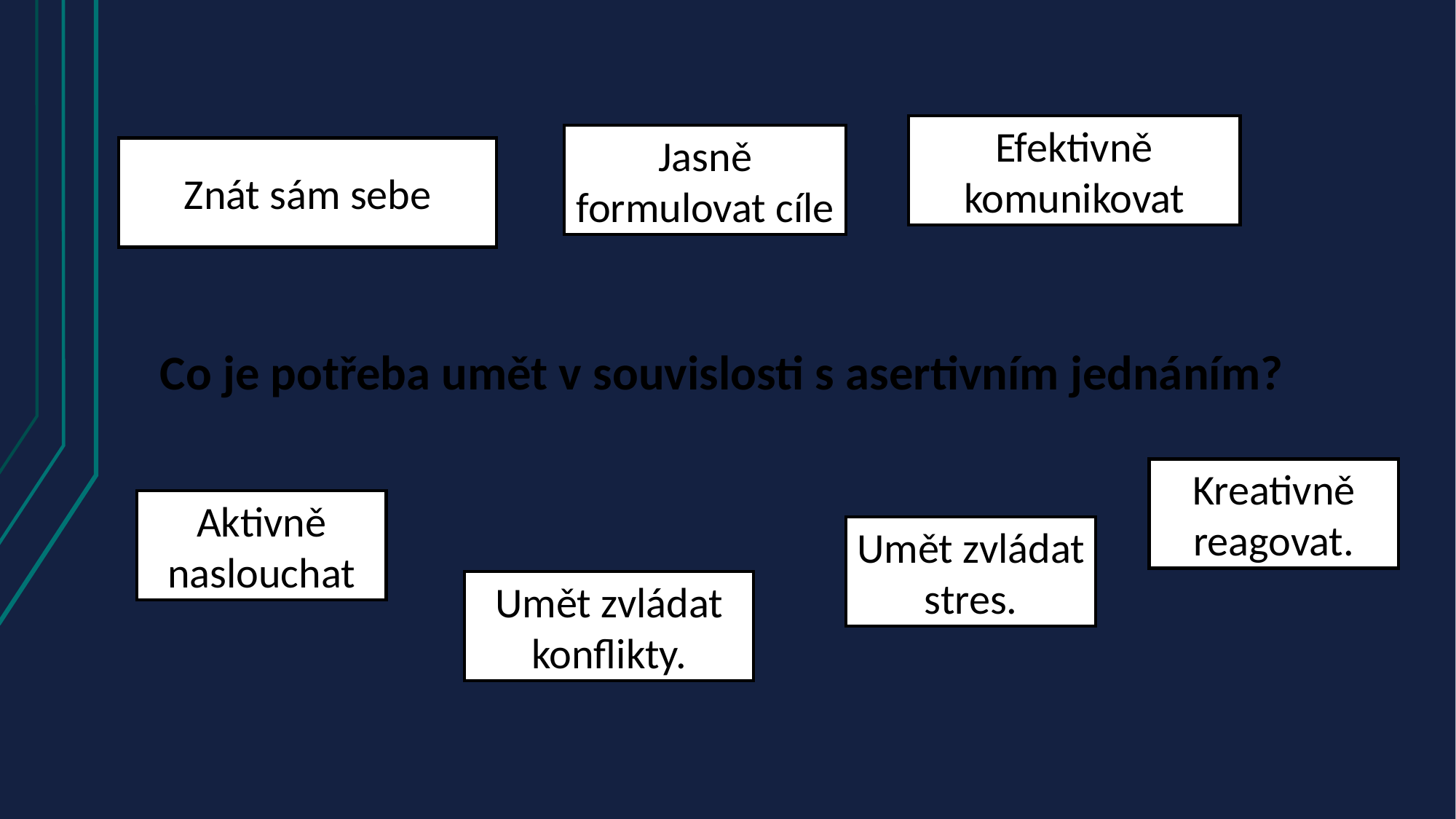

Efektivně komunikovat
Jasně formulovat cíle
Znát sám sebe
Co je potřeba umět v souvislosti s asertivním jednáním?
Kreativně reagovat.
Aktivně naslouchat
Umět zvládat stres.
Umět zvládat konflikty.